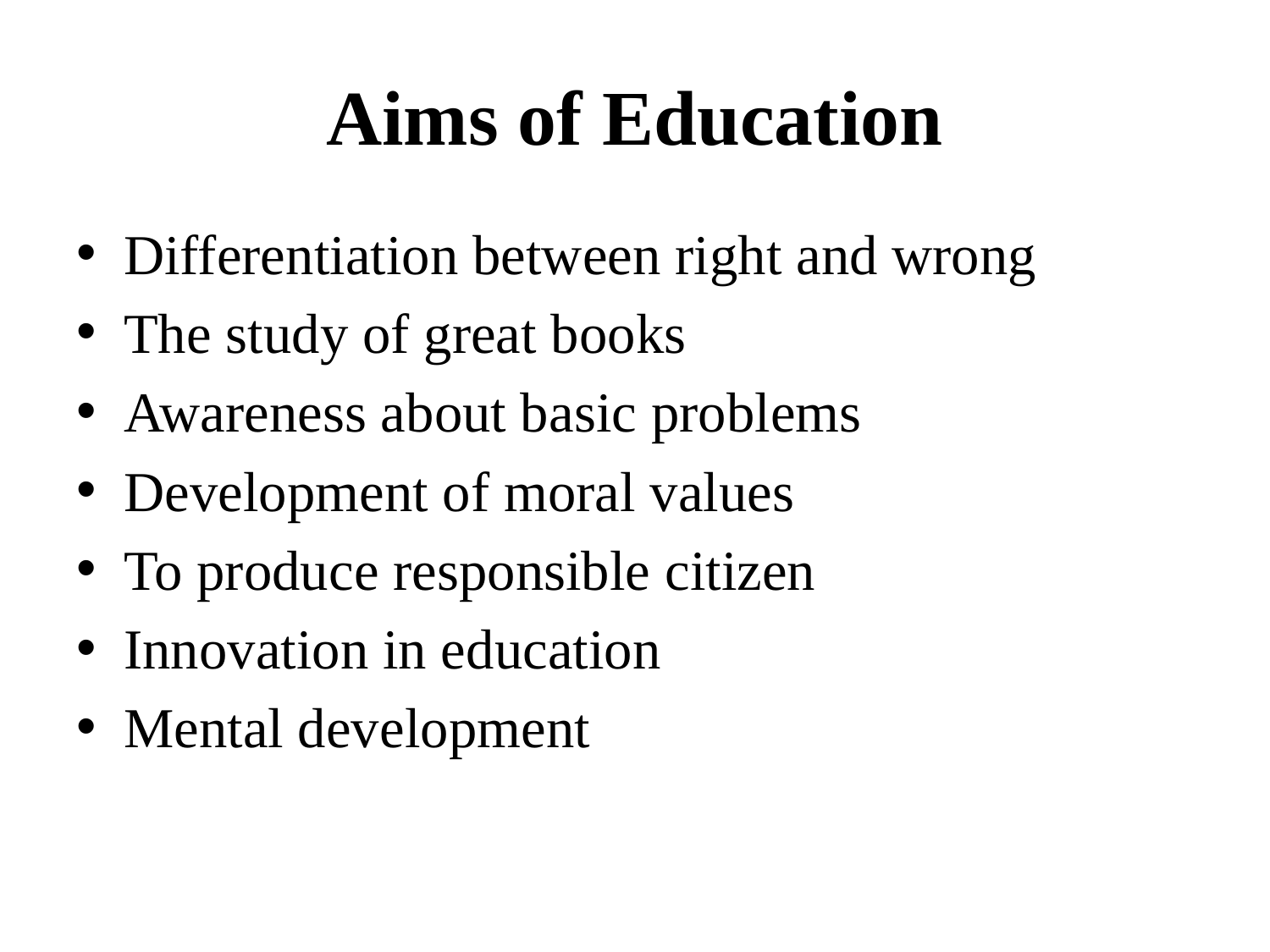

# Aims of Education
Differentiation between right and wrong
The study of great books
Awareness about basic problems
Development of moral values
To produce responsible citizen
Innovation in education
Mental development